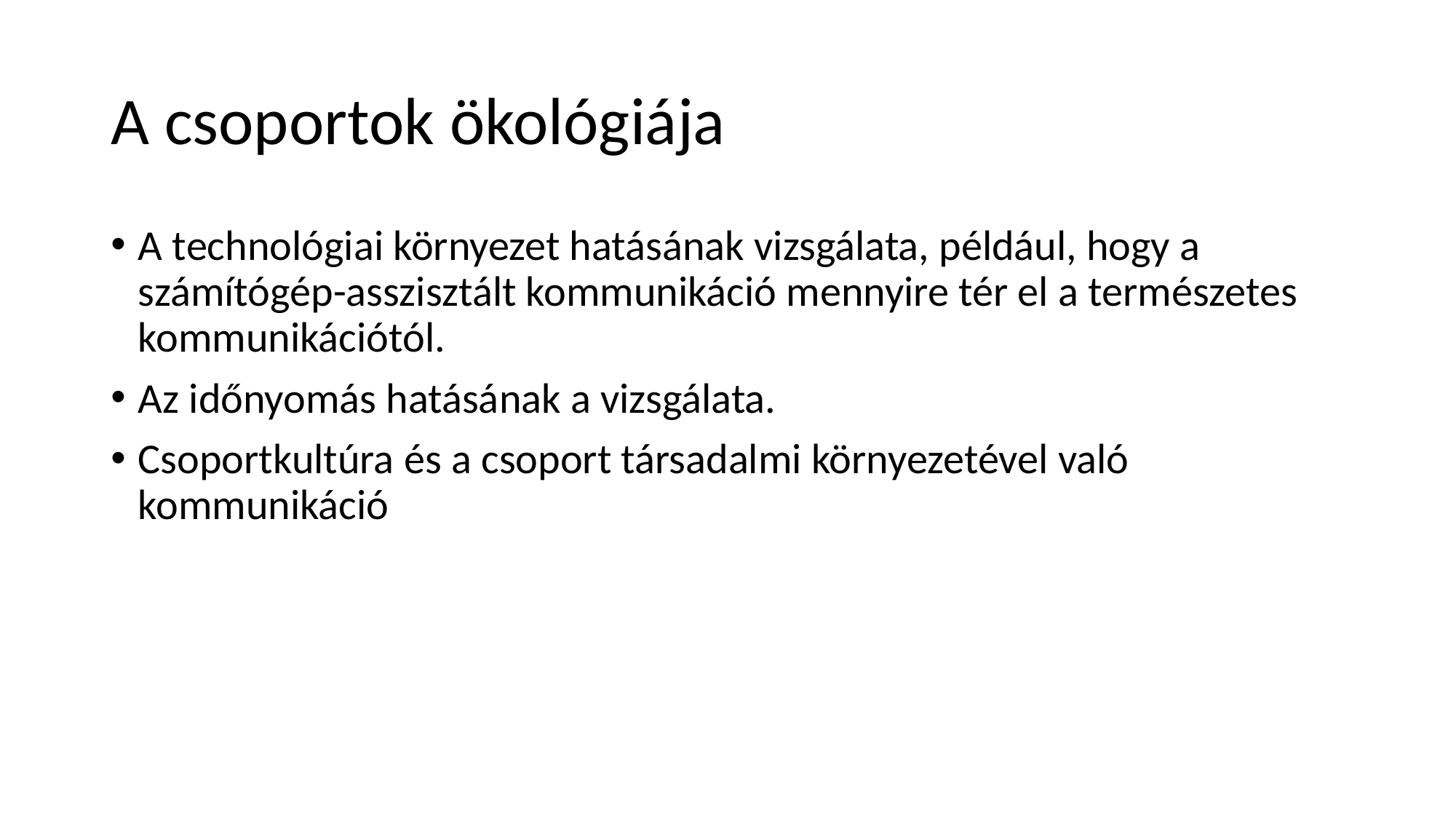

# A csoportok ökológiája
A technológiai környezet hatásának vizsgálata, például, hogy a számítógép-asszisztált kommunikáció mennyire tér el a természetes kommunikációtól.
Az időnyomás hatásának a vizsgálata.
Csoportkultúra és a csoport társadalmi környezetével való kommunikáció